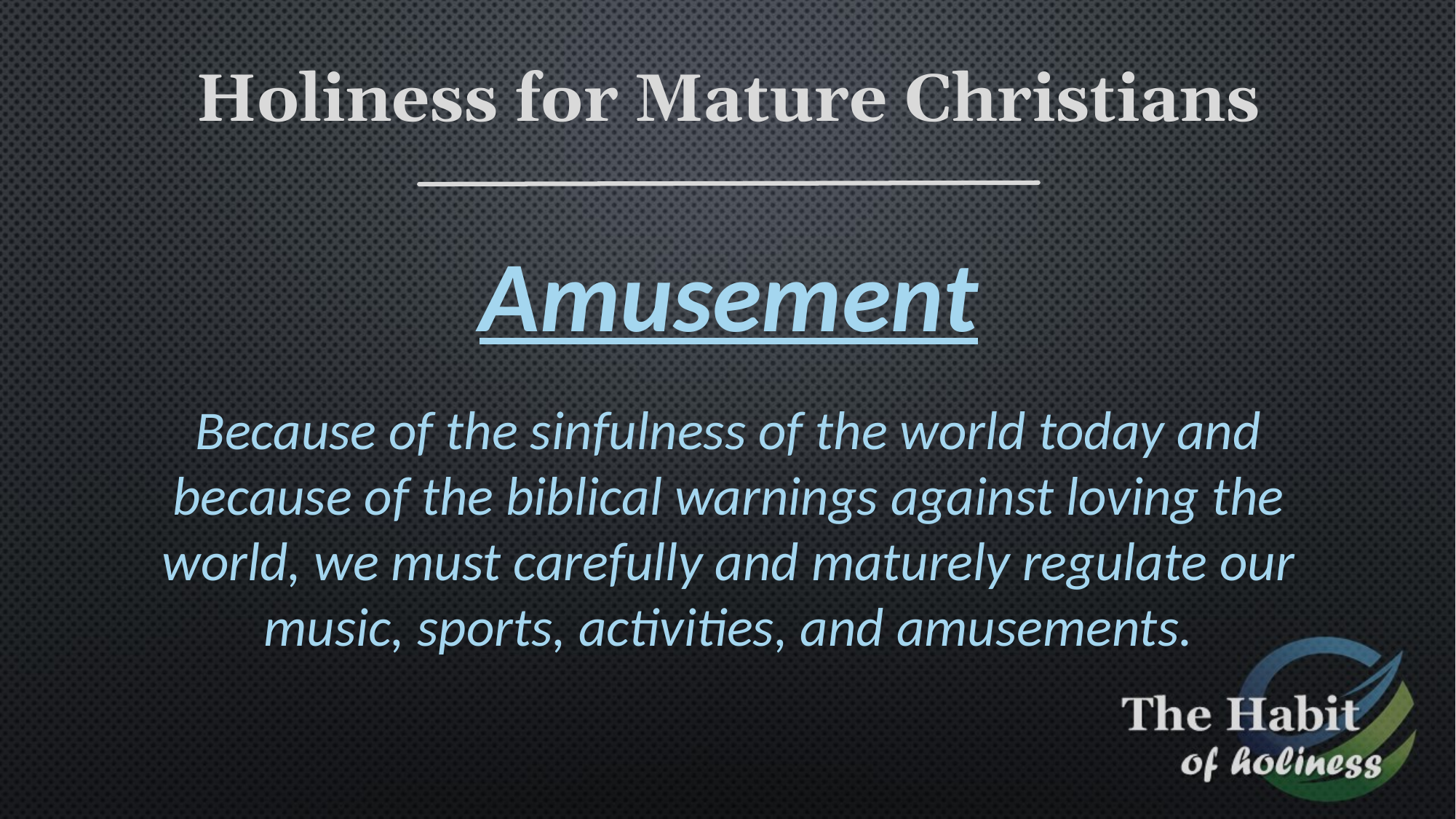

Holiness for Mature Christians
Amusement

Because of the sinfulness of the world today and because of the biblical warnings against loving the world, we must carefully and maturely regulate our music, sports, activities, and amusements.